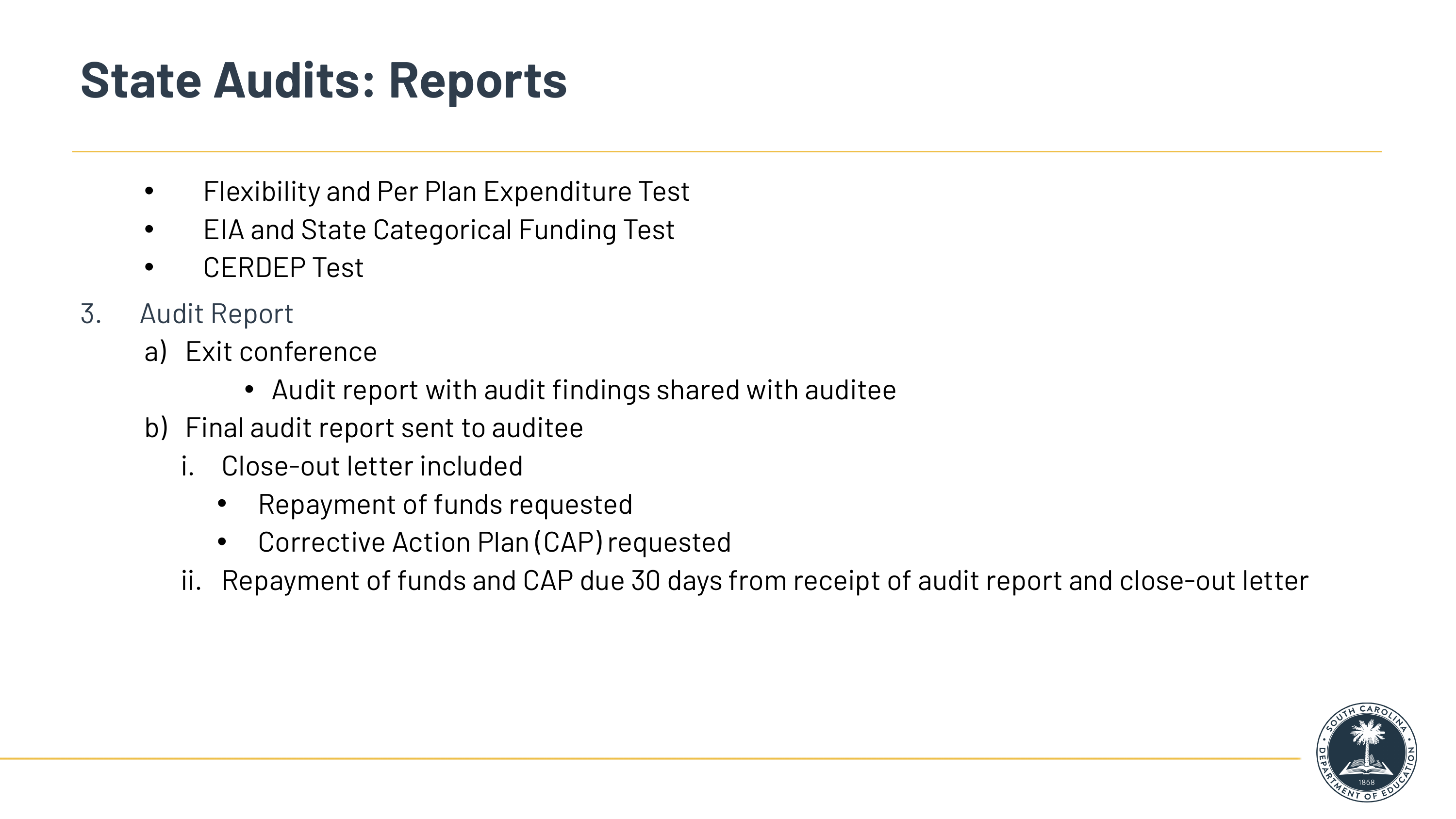

# State Audits: Reports
Flexibility and Per Plan Expenditure Test
EIA and State Categorical Funding Test
CERDEP Test
Audit Report
Exit conference
Audit report with audit findings shared with auditee
Final audit report sent to auditee
Close-out letter included
Repayment of funds requested
Corrective Action Plan (CAP) requested
Repayment of funds and CAP due 30 days from receipt of audit report and close-out letter